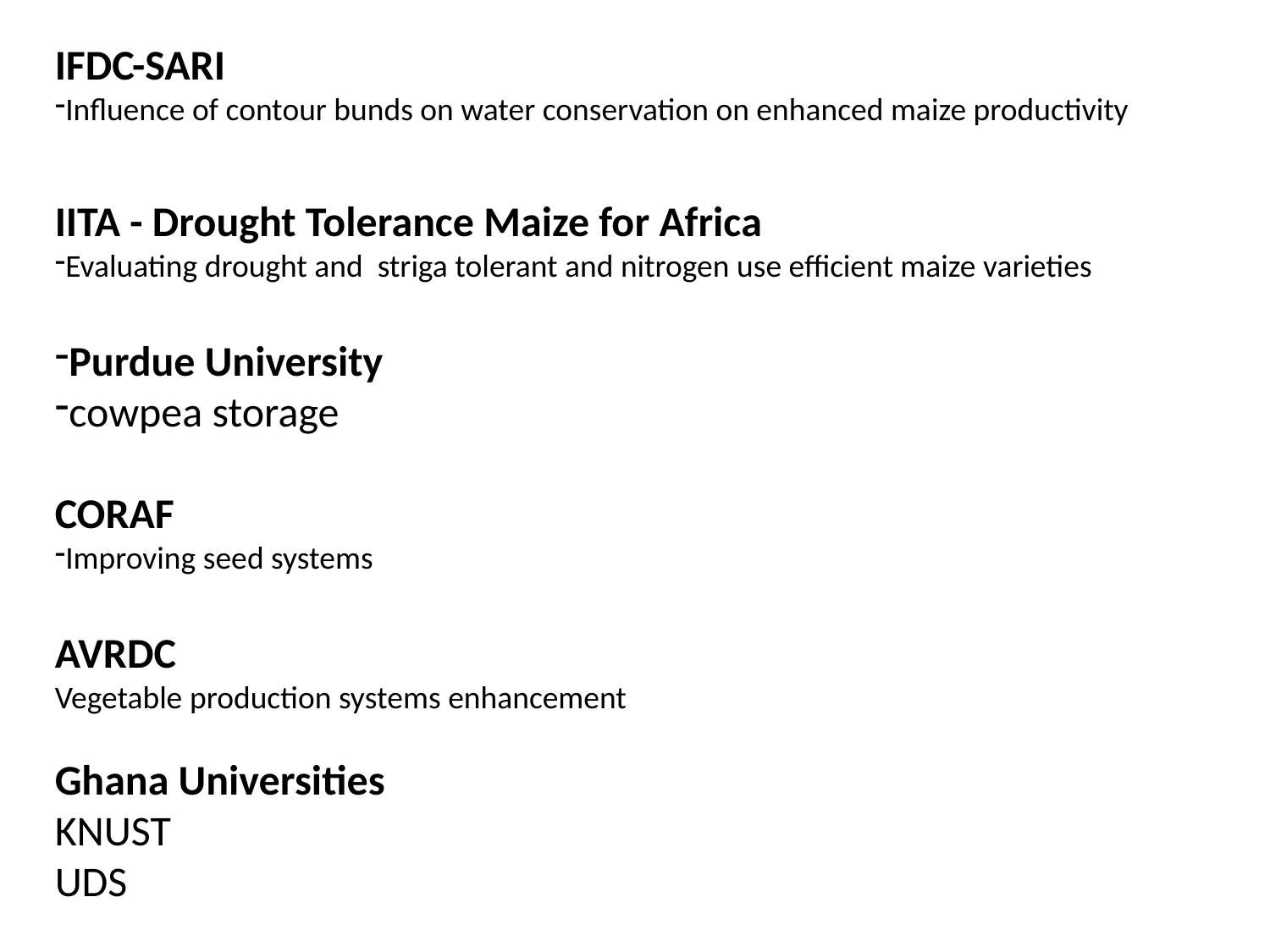

IFDC-SARI
Influence of contour bunds on water conservation on enhanced maize productivity

IITA - Drought Tolerance Maize for Africa
Evaluating drought and  striga tolerant and nitrogen use efficient maize varieties

Purdue University
cowpea storage

CORAF
Improving seed systems

AVRDC
Vegetable production systems enhancement

Ghana Universities
KNUST
UDS